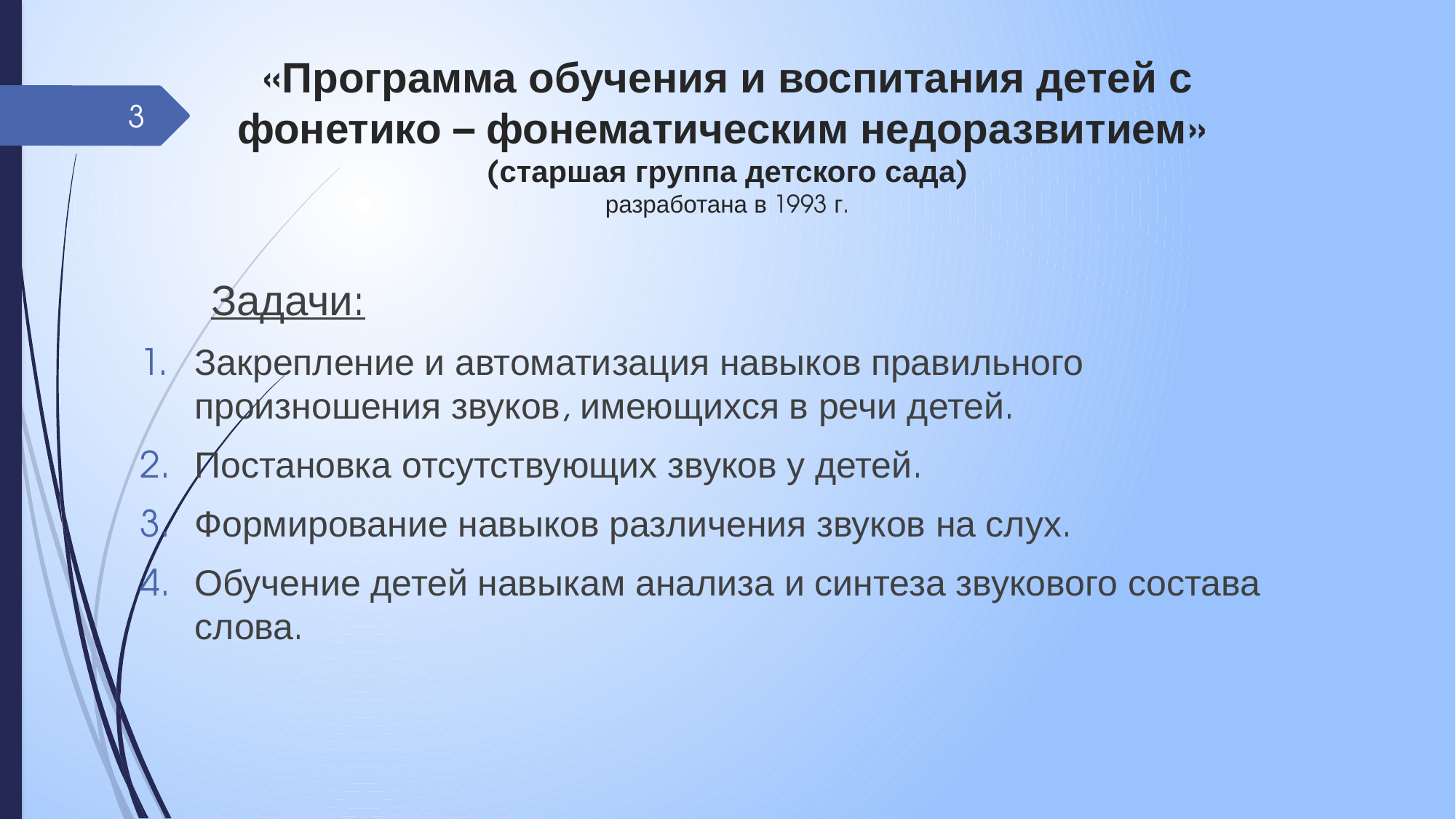

# «Программа обучения и воспитания детей с фонетико – фонематическим недоразвитием» (старшая группа детского сада) разработана в 1993 г.
3
      Задачи:
Закрепление и автоматизация навыков правильного произношения звуков, имеющихся в речи детей.
Постановка отсутствующих звуков у детей.
Формирование навыков различения звуков на слух.
Обучение детей навыкам анализа и синтеза звукового состава слова.